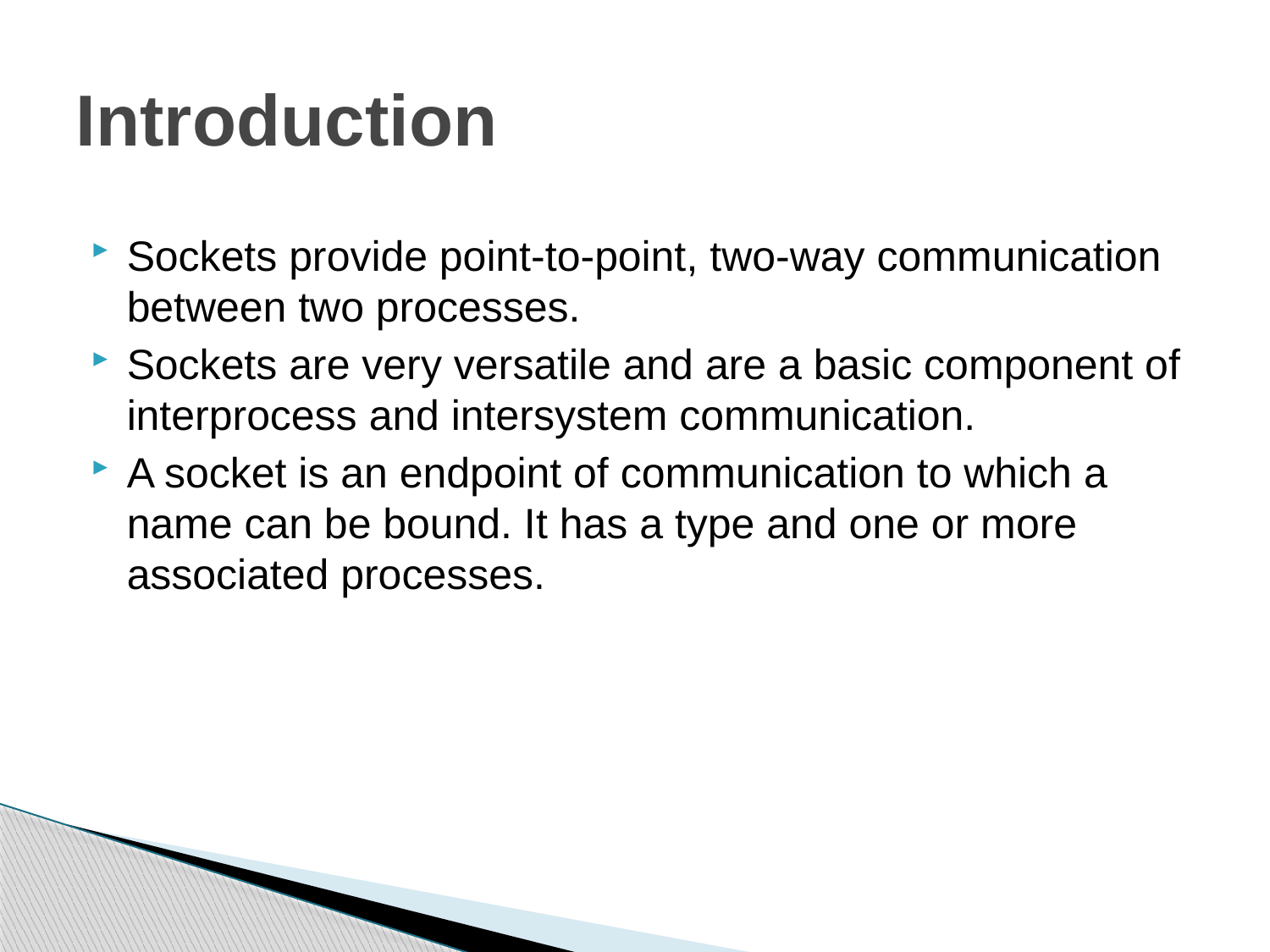

# Introduction
Sockets provide point-to-point, two-way communication between two processes.
Sockets are very versatile and are a basic component of interprocess and intersystem communication.
A socket is an endpoint of communication to which a name can be bound. It has a type and one or more associated processes.